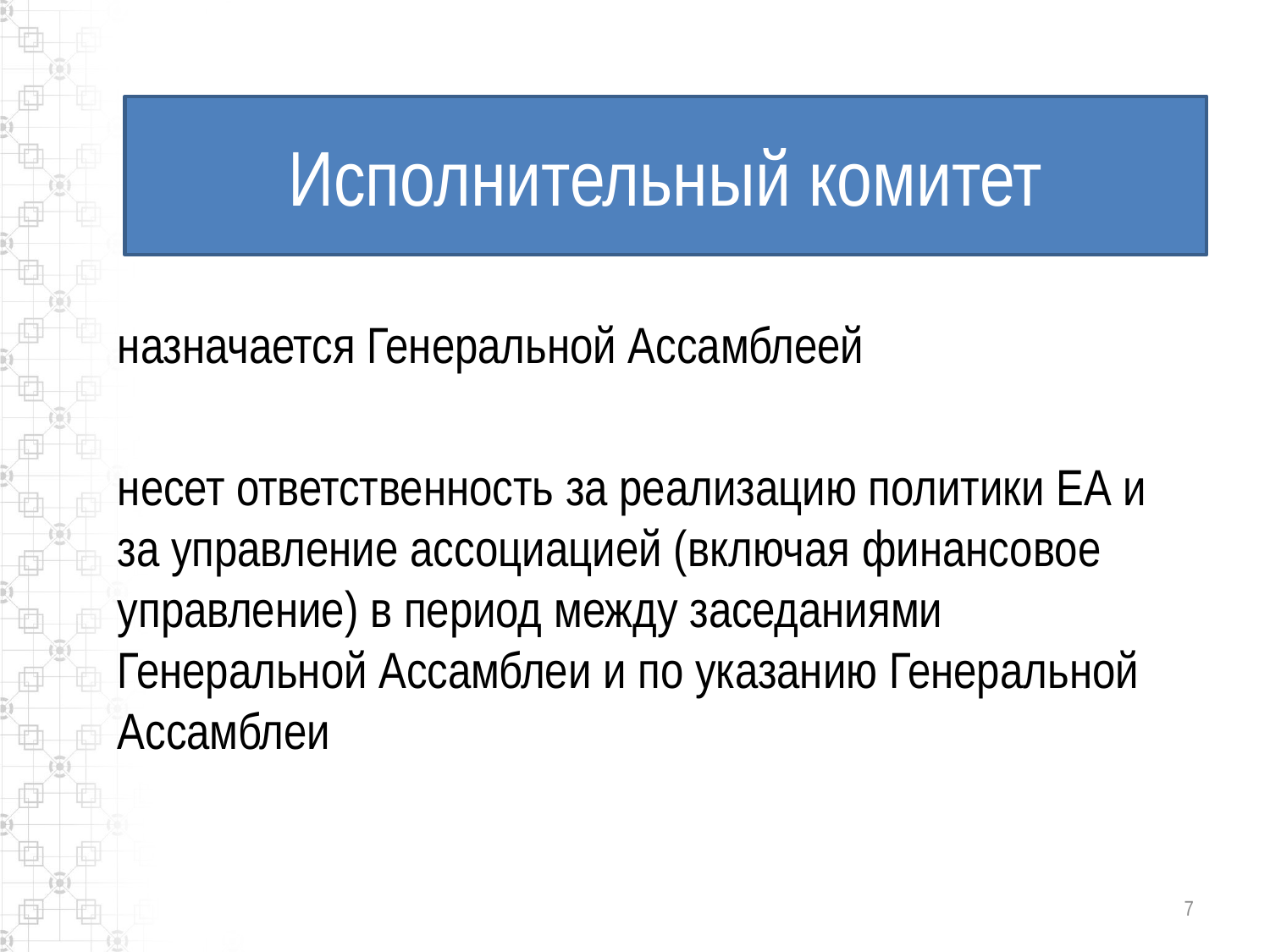

# Исполнительный комитет
назначается Генеральной Ассамблеей

несет ответственность за реализацию политики ЕА и за управление ассоциацией (включая финансовое управление) в период между заседаниями Генеральной Ассамблеи и по указанию Генеральной Ассамблеи
7